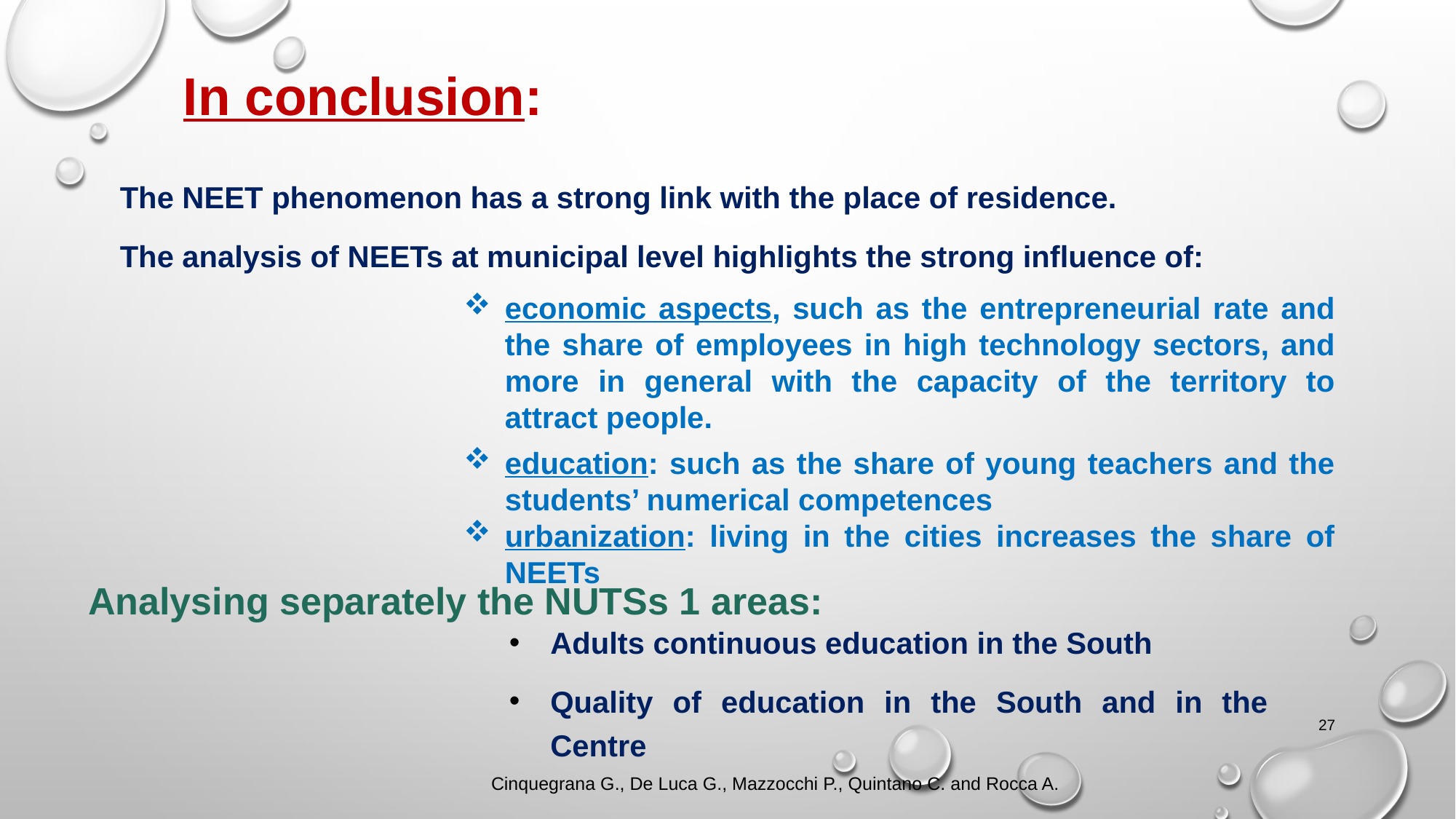

# In conclusion:
The NEET phenomenon has a strong link with the place of residence.
The analysis of NEETs at municipal level highlights the strong influence of:
economic aspects, such as the entrepreneurial rate and the share of employees in high technology sectors, and more in general with the capacity of the territory to attract people.
education: such as the share of young teachers and the students’ numerical competences
urbanization: living in the cities increases the share of NEETs
Analysing separately the NUTSs 1 areas:
Adults continuous education in the South
Quality of education in the South and in the Centre
27
Cinquegrana G., De Luca G., Mazzocchi P., Quintano C. and Rocca A.